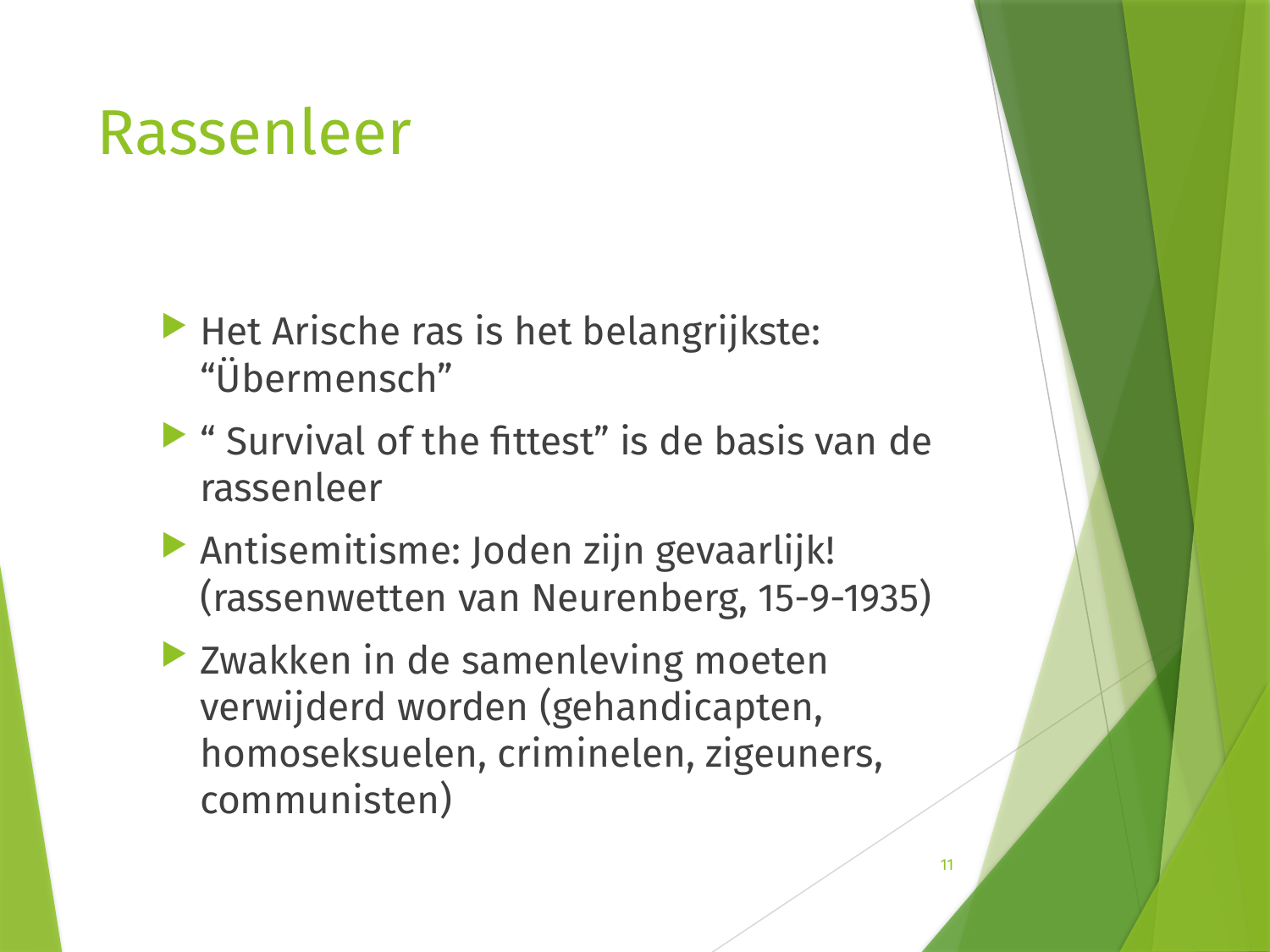

# Rassenleer
Het Arische ras is het belangrijkste: “Übermensch”
“ Survival of the fittest” is de basis van de rassenleer
Antisemitisme: Joden zijn gevaarlijk! (rassenwetten van Neurenberg, 15-9-1935)
Zwakken in de samenleving moeten verwijderd worden (gehandicapten, homoseksuelen, criminelen, zigeuners, communisten)

11